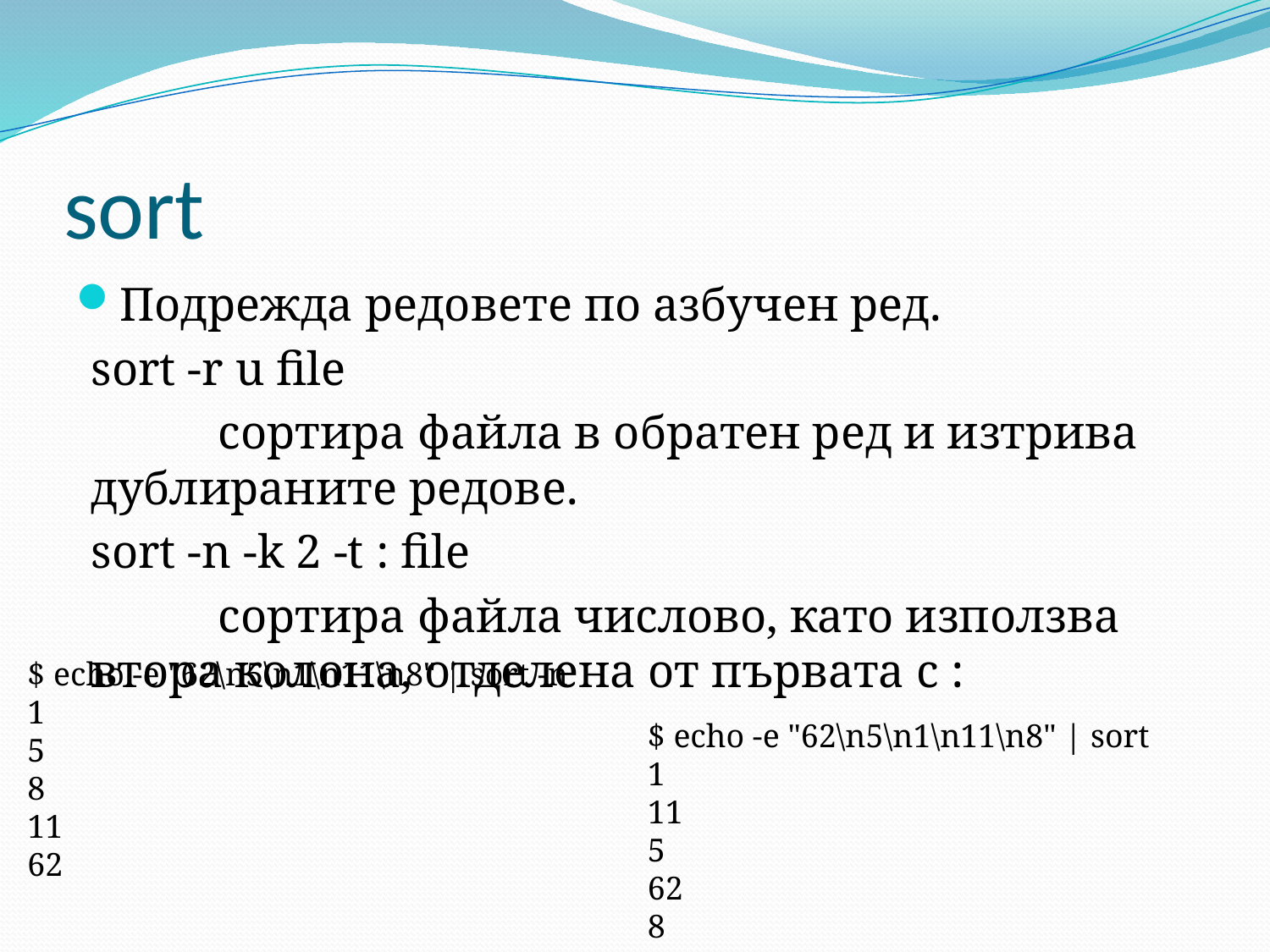

# sort
Подрежда редовете по азбучен ред.
sort -r u file
	сортира файла в обратен ред и изтрива дублираните редове.
sort -n -k 2 -t : file
	сортира файла числово, като използва втора колона, отделена от първата с :

$ echo -e "62\n5\n1\n11\n8" | sort -n
1
5
8
11
62
$ echo -e "62\n5\n1\n11\n8" | sort
1
11
5
62
8